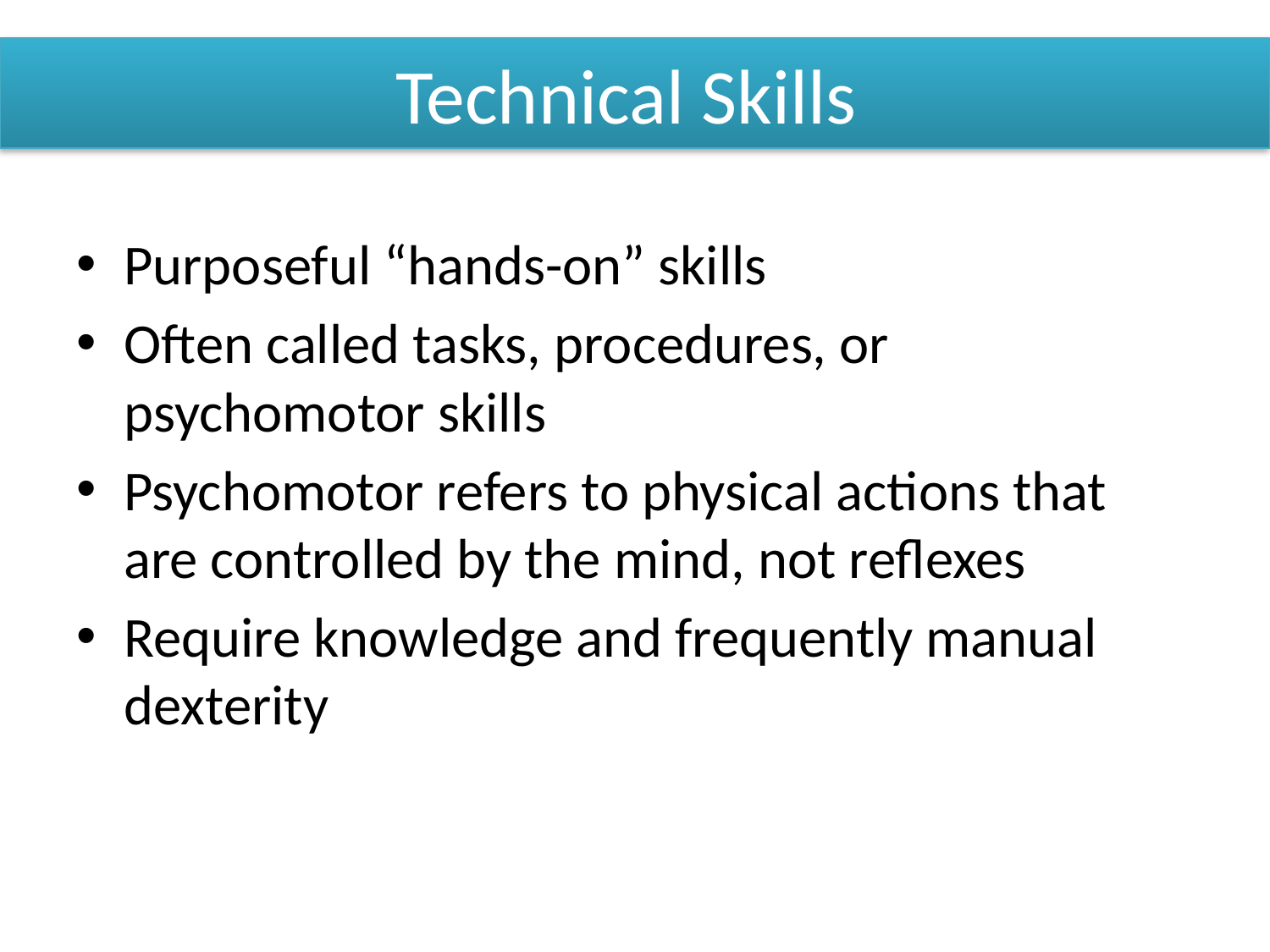

# Technical Skills
Purposeful “hands-on” skills
Often called tasks, procedures, or psychomotor skills
Psychomotor refers to physical actions that are controlled by the mind, not reflexes
Require knowledge and frequently manual dexterity